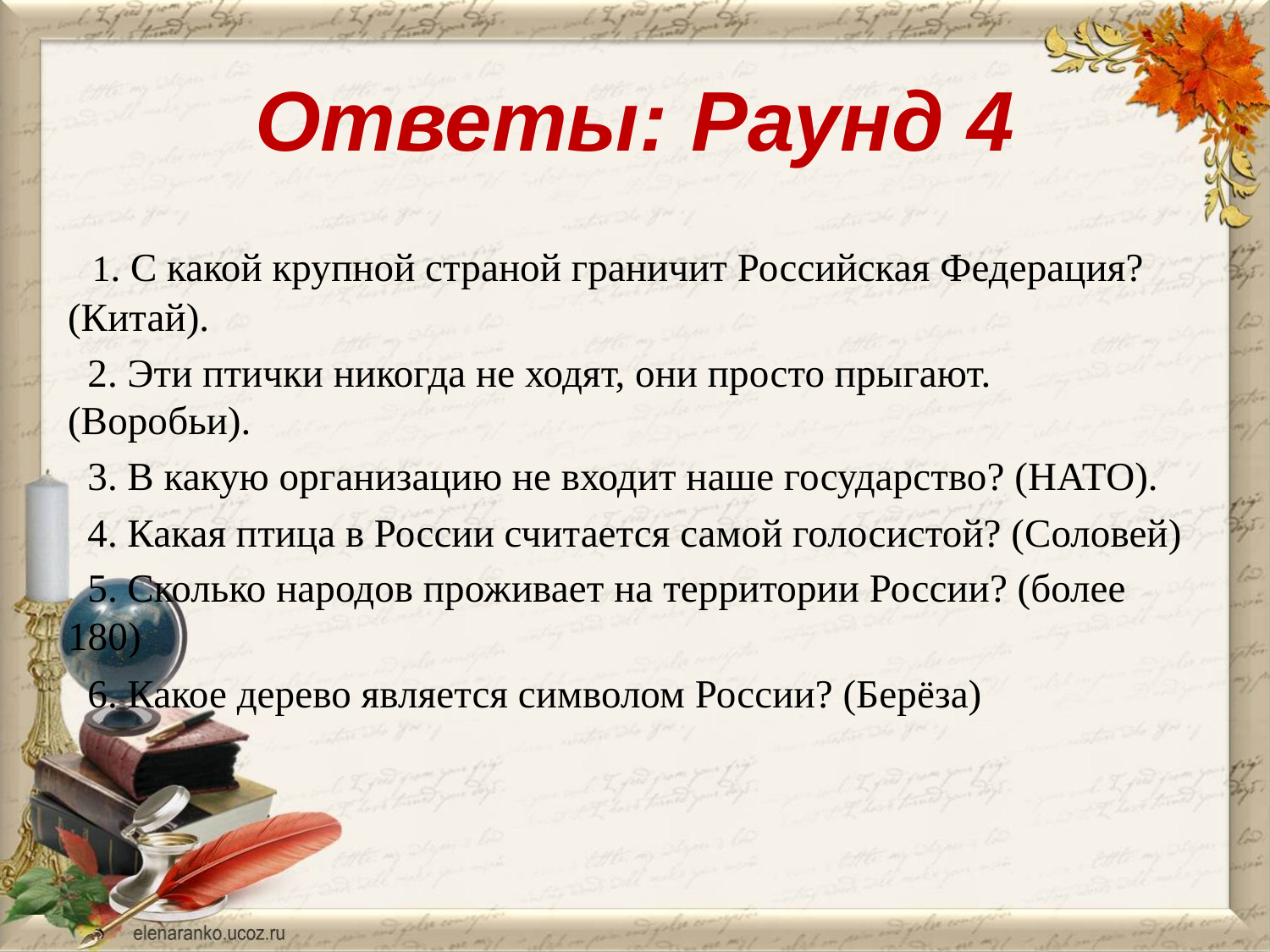

# Ответы: Раунд 4
  1. С какой крупной страной граничит Российская Федерация? (Китай).
  2. Эти птички никогда не ходят, они просто прыгают. (Воробьи).
  3. В какую организацию не входит наше государство? (НАТО).
  4. Какая птица в России считается самой голосистой? (Соловей)
  5. Сколько народов проживает на территории России? (более 180)
  6. Какое дерево является символом России? (Берёза)